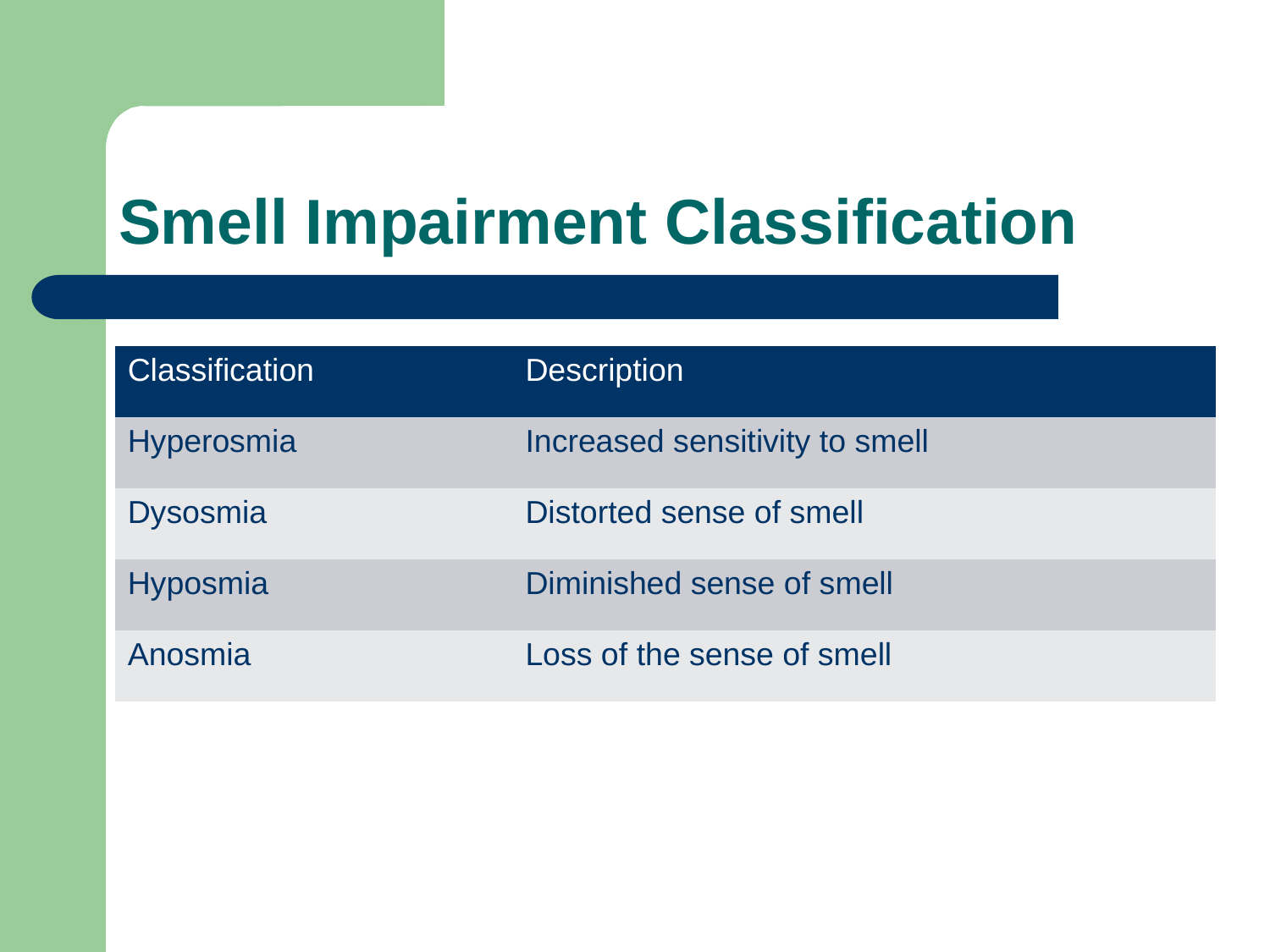

# Smell Impairment Classification
| Classification | Description |
| --- | --- |
| Hyperosmia | Increased sensitivity to smell |
| Dysosmia | Distorted sense of smell |
| Hyposmia | Diminished sense of smell |
| Anosmia | Loss of the sense of smell |